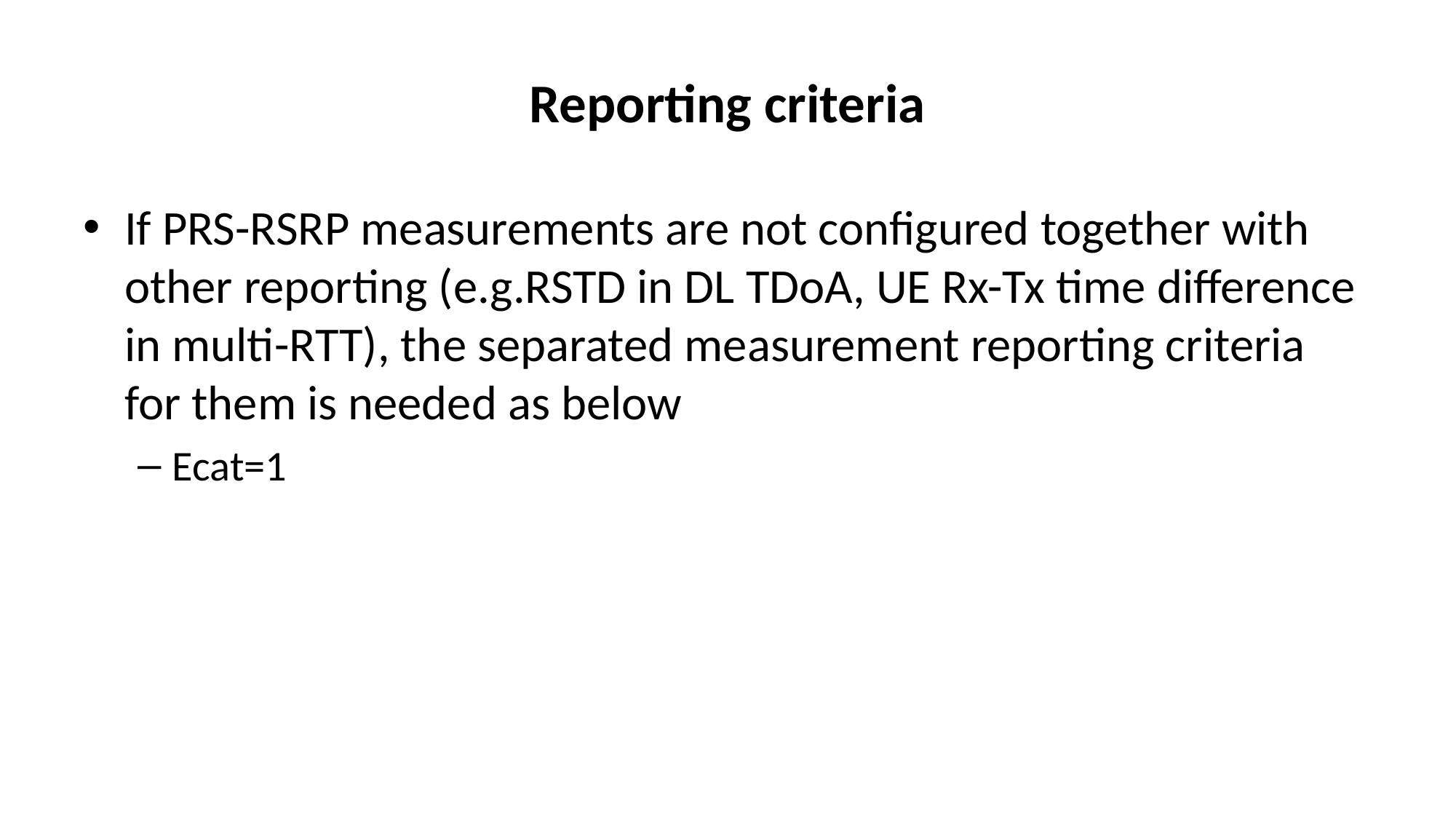

# Reporting criteria
If PRS-RSRP measurements are not configured together with other reporting (e.g.RSTD in DL TDoA, UE Rx-Tx time difference in multi-RTT), the separated measurement reporting criteria for them is needed as below
Ecat=1